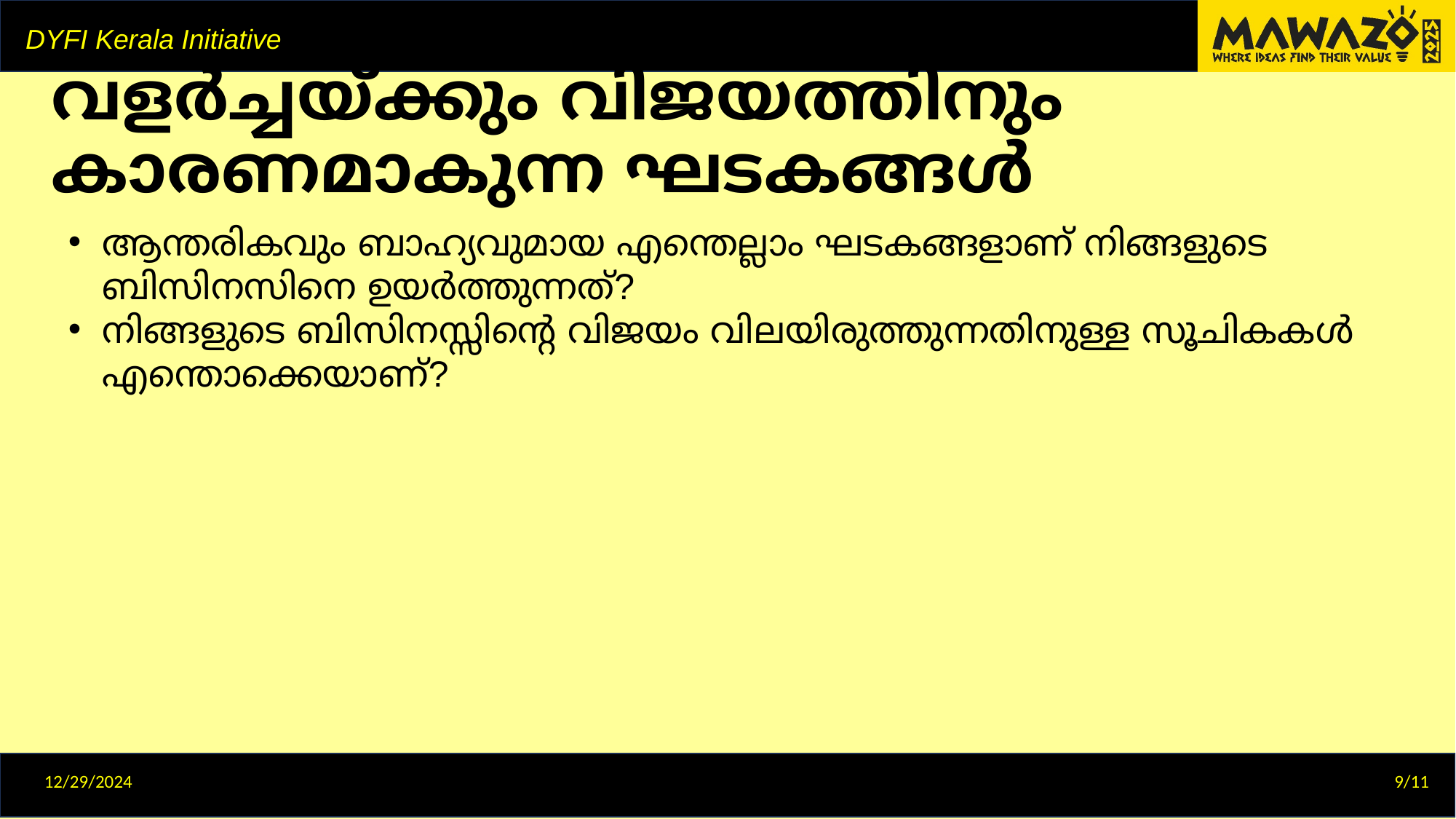

# വളർച്ചയ്ക്കും വിജയത്തിനും കാരണമാകുന്ന ഘടകങ്ങൾ
ആന്തരികവും ബാഹ്യവുമായ എന്തെല്ലാം ഘടകങ്ങളാണ് നിങ്ങളുടെ ബിസിനസിനെ ഉയർത്തുന്നത്?
നിങ്ങളുടെ ബിസിനസ്സിന്റെ വിജയം വിലയിരുത്തുന്നതിനുള്ള സൂചികകൾ എന്തൊക്കെയാണ്?
12/29/2024
9/11